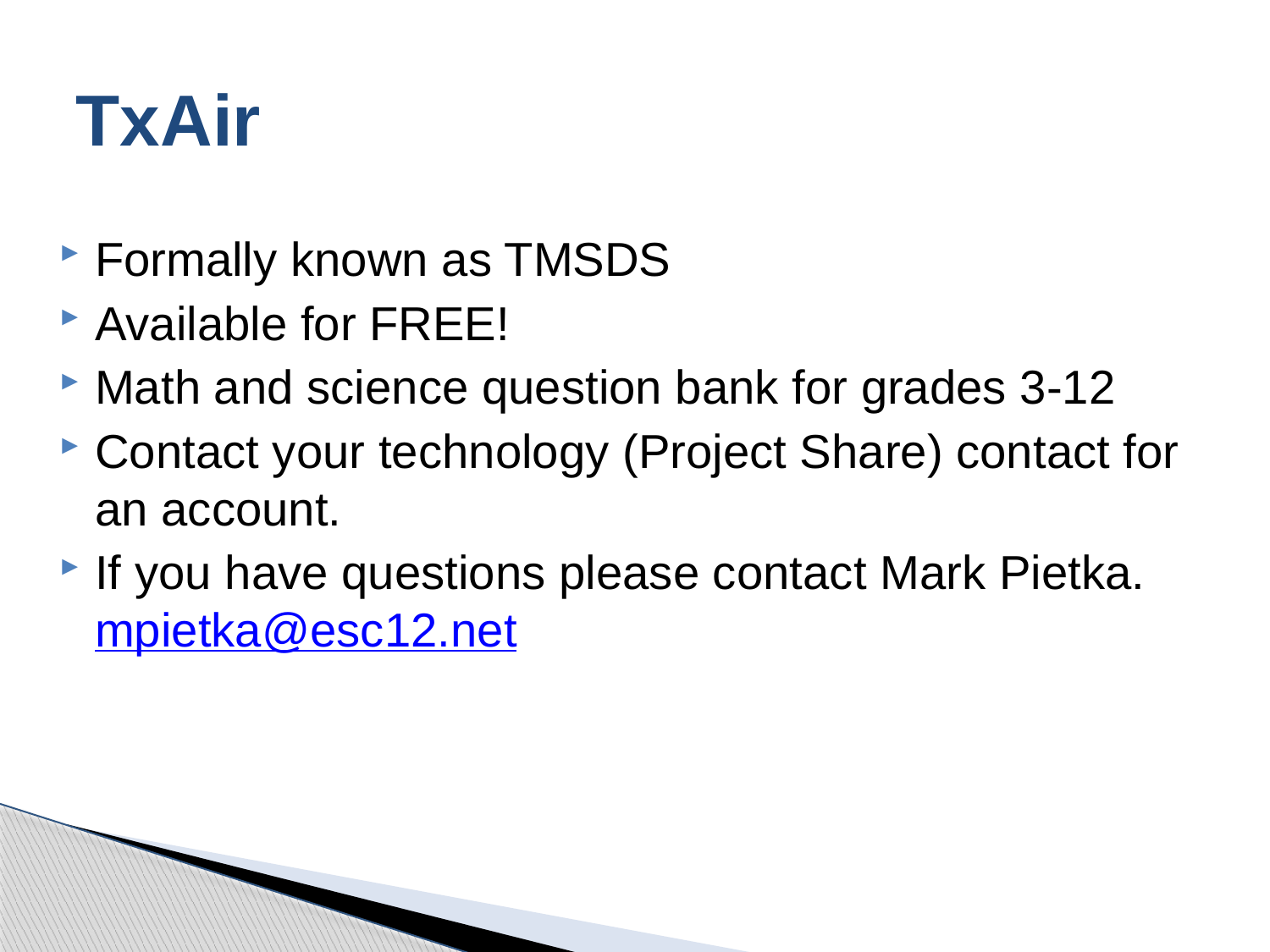

# TxAir
Formally known as TMSDS
Available for FREE!
Math and science question bank for grades 3-12
Contact your technology (Project Share) contact for an account.
If you have questions please contact Mark Pietka. mpietka@esc12.net